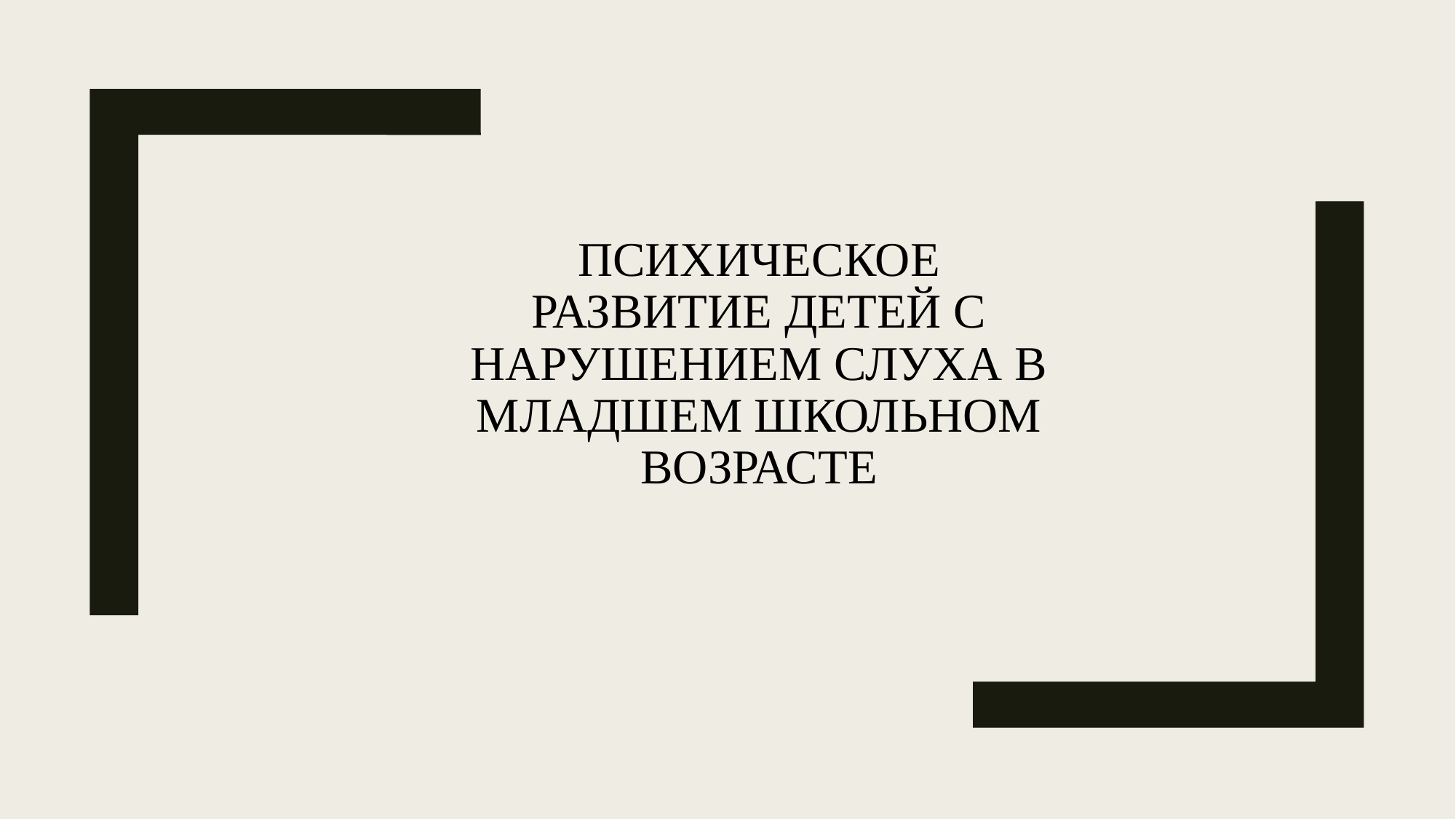

# Психическое развитие детей с нарушением слуха в младшем школьном возрасте